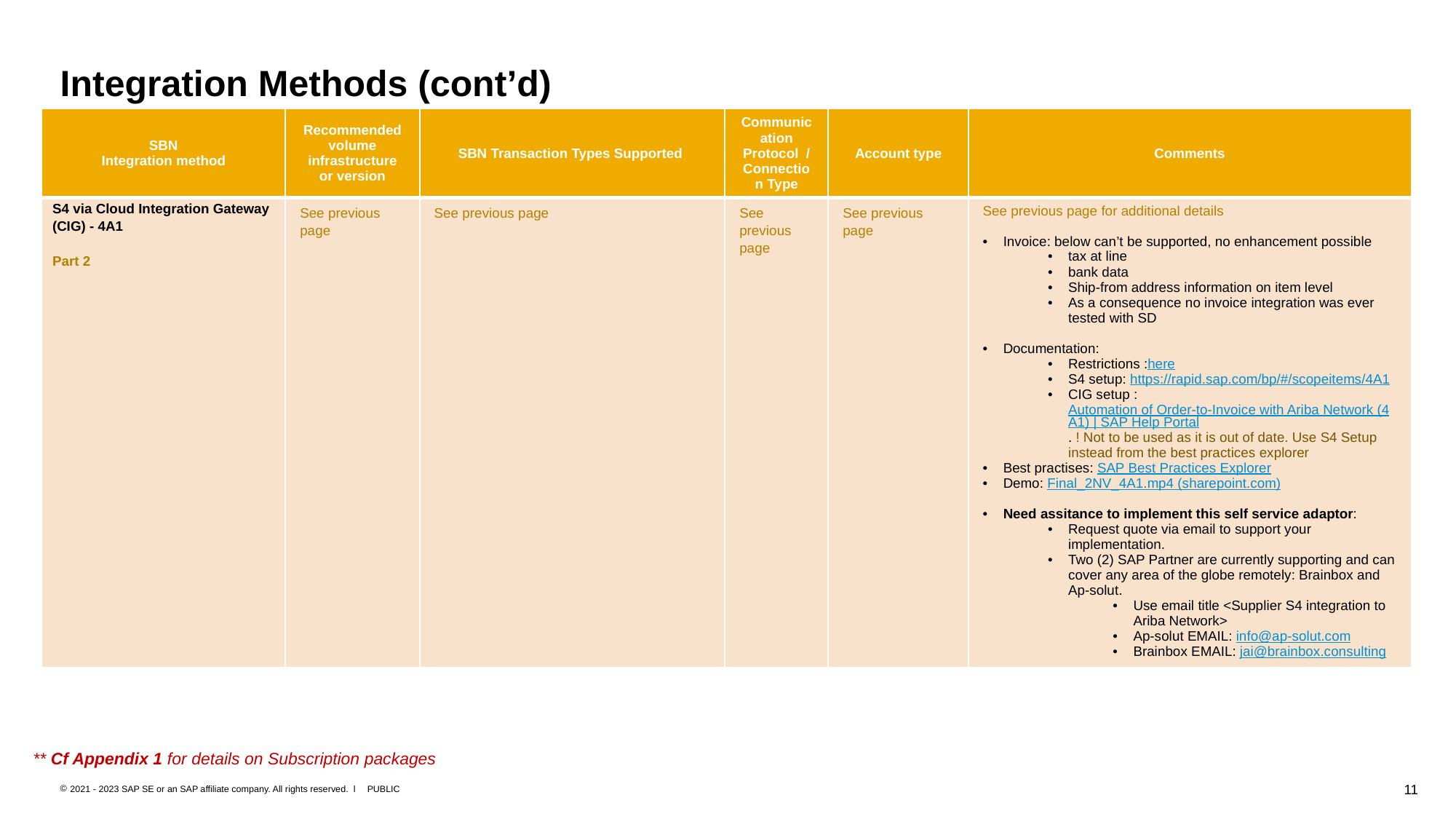

# Integration Methods (cont’d)
| SBN Integration method | Recommended volume infrastructure or version | SBN Transaction Types Supported | Communication Protocol  / Connection Type | Account type | Comments |
| --- | --- | --- | --- | --- | --- |
| S4 via Cloud Integration Gateway (CIG) - 4A1 Part 2 | See previous page | See previous page | See previous page | See previous page | See previous page for additional details Invoice: below can’t be supported, no enhancement possible tax at line bank data Ship-from address information on item level As a consequence no invoice integration was ever tested with SD Documentation: Restrictions :here S4 setup: https://rapid.sap.com/bp/#/scopeitems/4A1 CIG setup :Automation of Order-to-Invoice with Ariba Network (4A1) | SAP Help Portal. ! Not to be used as it is out of date. Use S4 Setup instead from the best practices explorer Best practises: SAP Best Practices Explorer Demo: Final\_2NV\_4A1.mp4 (sharepoint.com) Need assitance to implement this self service adaptor: Request quote via email to support your implementation. Two (2) SAP Partner are currently supporting and can cover any area of the globe remotely: Brainbox and Ap-solut. Use email title <Supplier S4 integration to Ariba Network> Ap-solut EMAIL: info@ap-solut.com Brainbox EMAIL: jai@brainbox.consulting |
** Cf Appendix 1 for details on Subscription packages